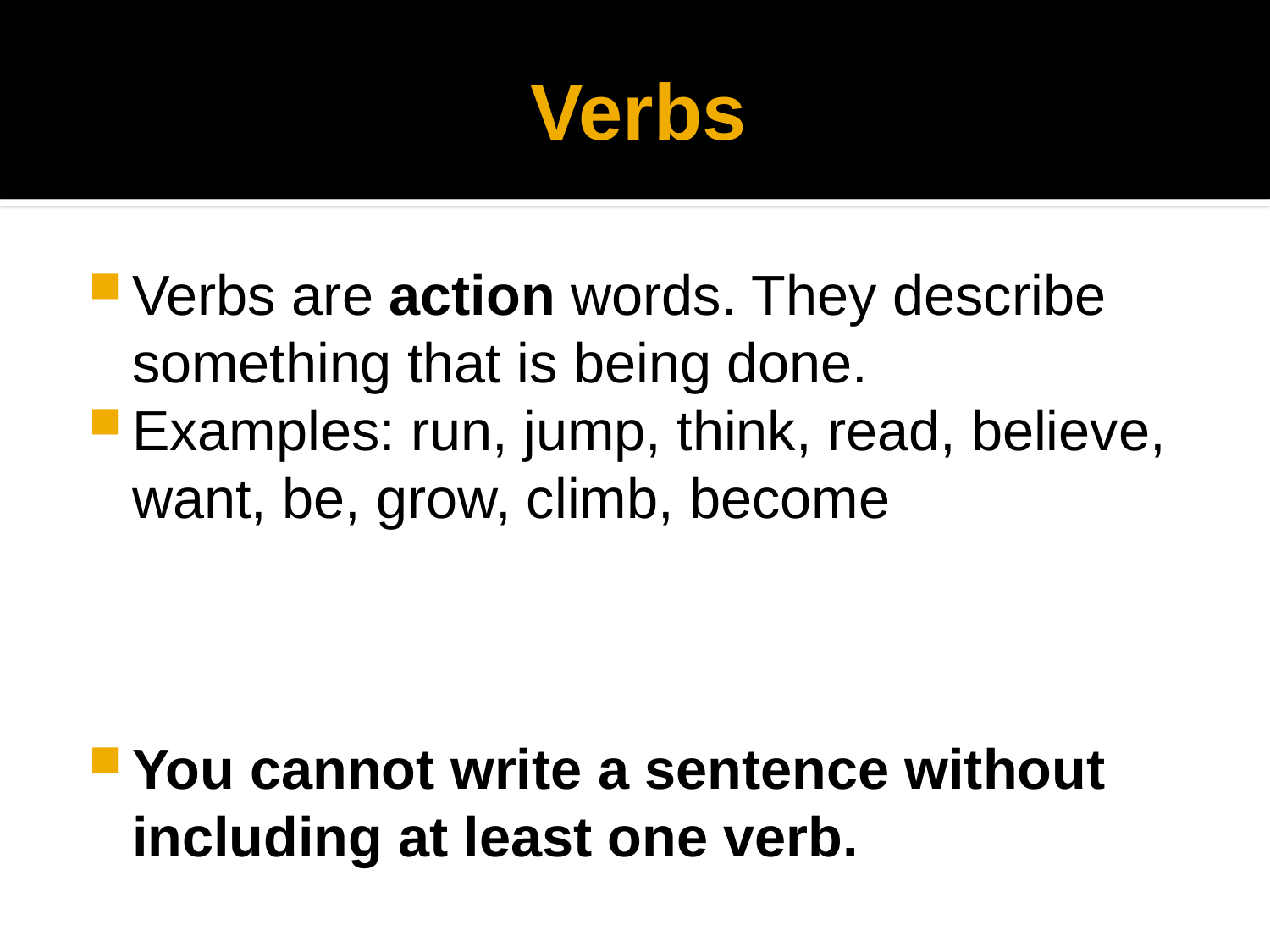

# Verbs
Verbs are action words. They describe something that is being done.
Examples: run, jump, think, read, believe, want, be, grow, climb, become

You cannot write a sentence without including at least one verb.